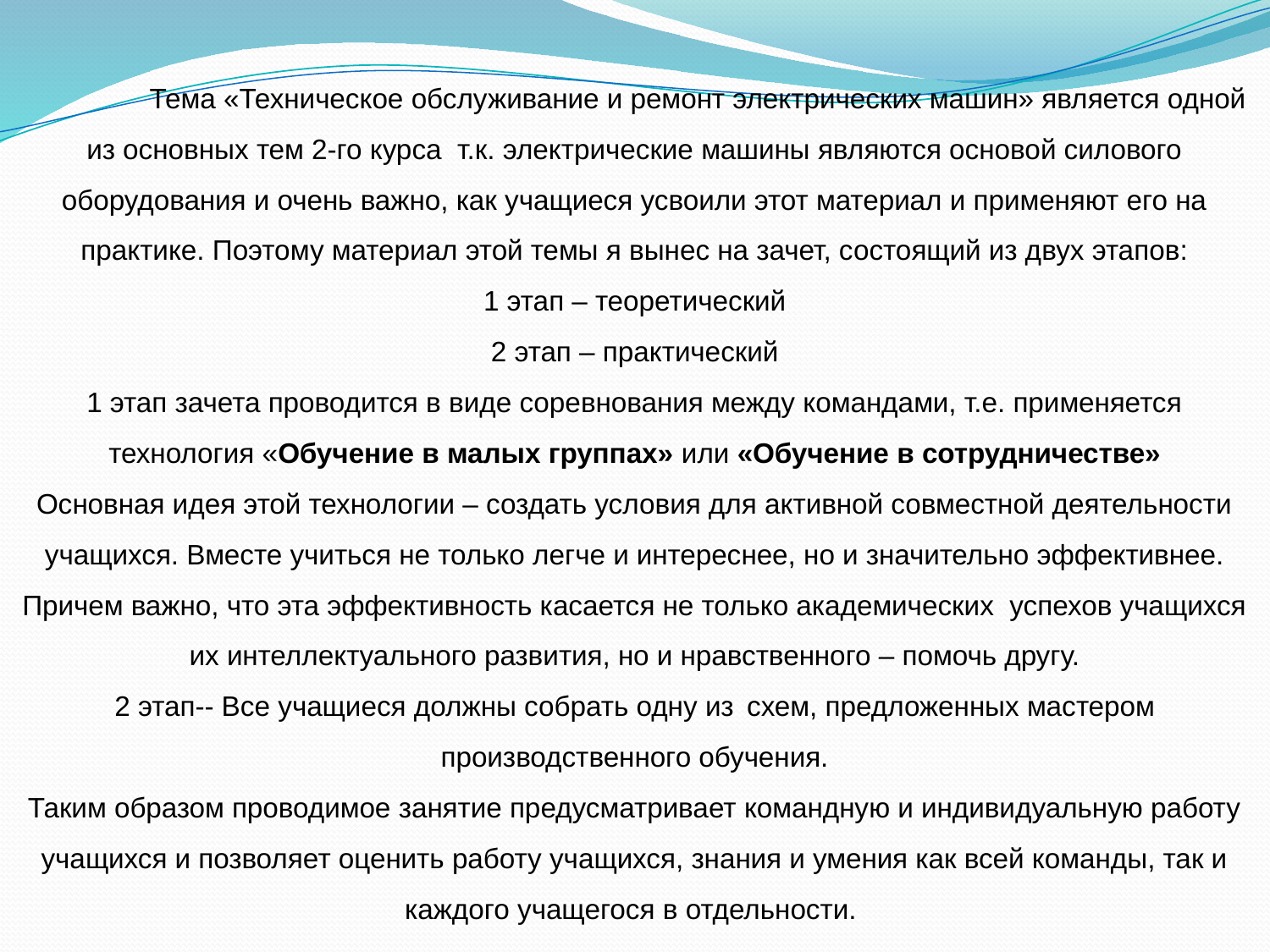

Тема «Техническое обслуживание и ремонт электрических машин» является одной из основных тем 2-го курса  т.к. электрические машины являются основой силового оборудования и очень важно, как учащиеся усвоили этот материал и применяют его на практике. Поэтому материал этой темы я вынес на зачет, состоящий из двух этапов:
1 этап – теоретический
2 этап – практический
1 этап зачета проводится в виде соревнования между командами, т.е. применяется технология «Обучение в малых группах» или «Обучение в сотрудничестве»
Основная идея этой технологии – создать условия для активной совместной деятельности учащихся. Вместе учиться не только легче и интереснее, но и значительно эффективнее. Причем важно, что эта эффективность касается не только академических  успехов учащихся их интеллектуального развития, но и нравственного – помочь другу.
2 этап-- Все учащиеся должны собрать одну из  схем, предложенных мастером производственного обучения.
Таким образом проводимое занятие предусматривает командную и индивидуальную работу учащихся и позволяет оценить работу учащихся, знания и умения как всей команды, так и каждого учащегося в отдельности.